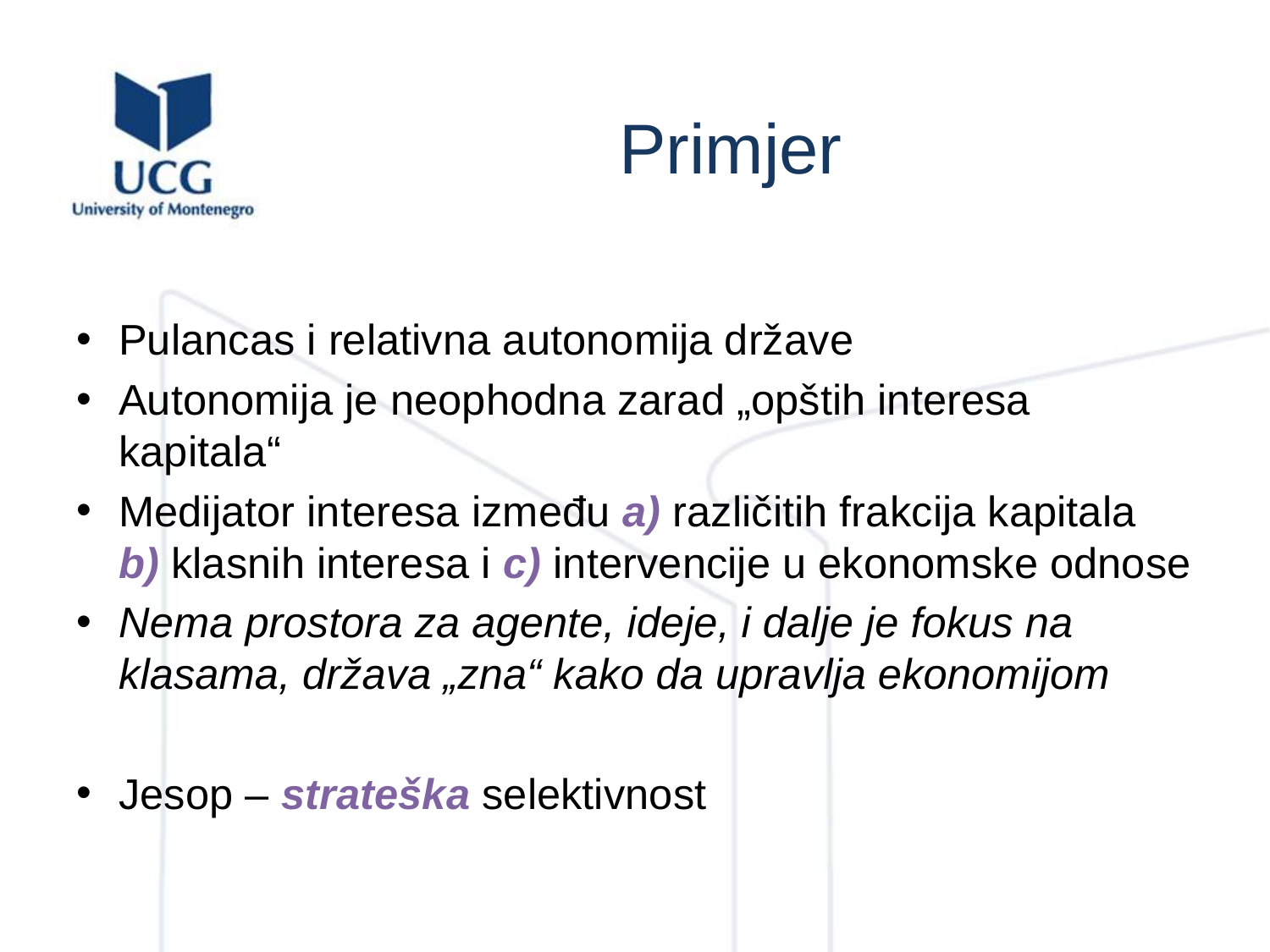

# Primjer
Pulancas i relativna autonomija države
Autonomija je neophodna zarad „opštih interesa kapitala“
Medijator interesa između a) različitih frakcija kapitala  b) klasnih interesa i c) intervencije u ekonomske odnose
Nema prostora za agente, ideje, i dalje je fokus na klasama, država „zna“ kako da upravlja ekonomijom

Jesop – strateška selektivnost